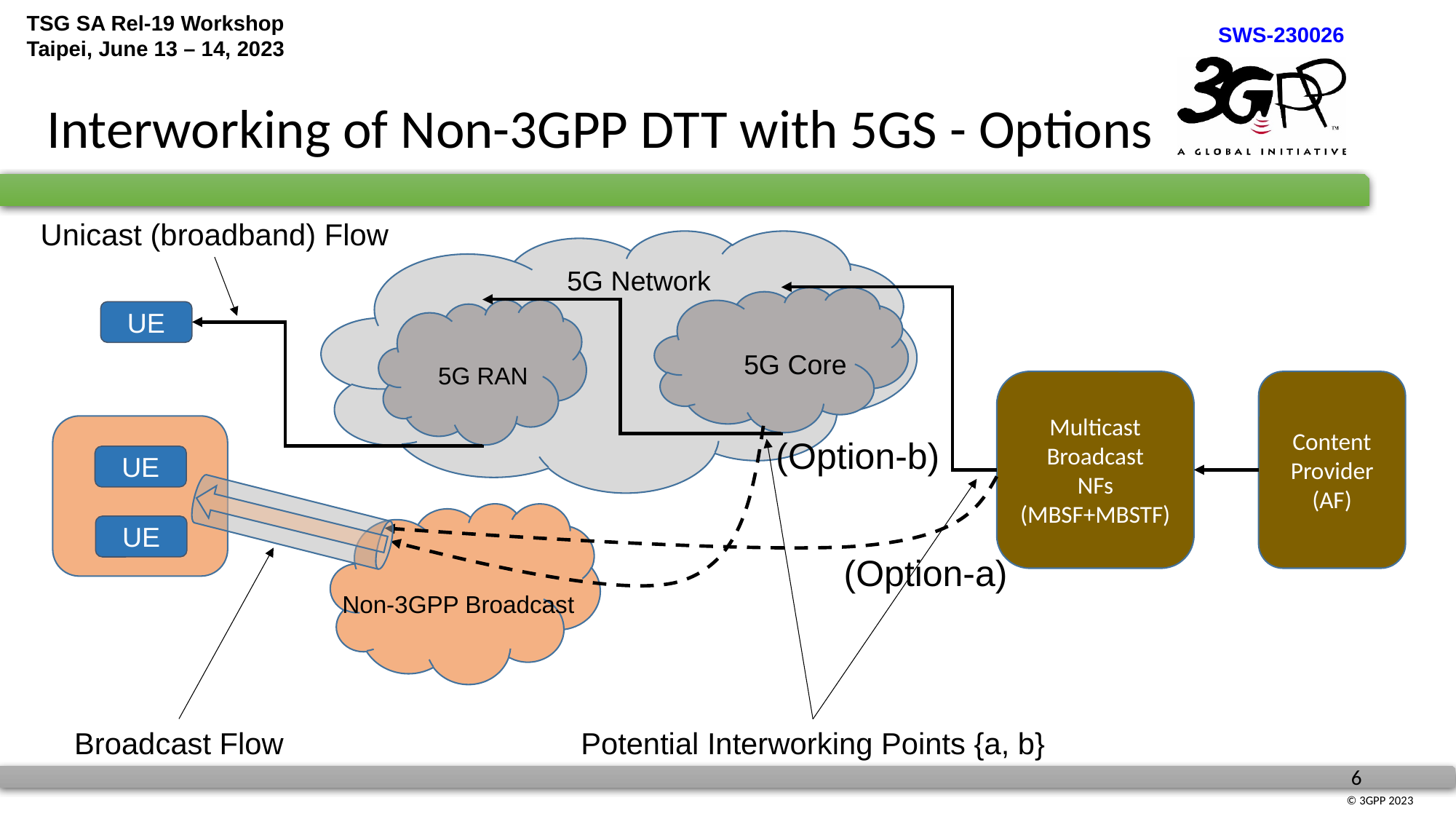

# Interworking of Non-3GPP DTT with 5GS - Options
Unicast (broadband) Flow

5G Network

UE
5G Core
5G RAN
Multicast Broadcast
NFs
(MBSF+MBSTF)
Content Provider
(AF)

(Option-b)
UE

UE
(Option-a)
Non-3GPP Broadcast
Broadcast Flow
Potential Interworking Points {a, b}